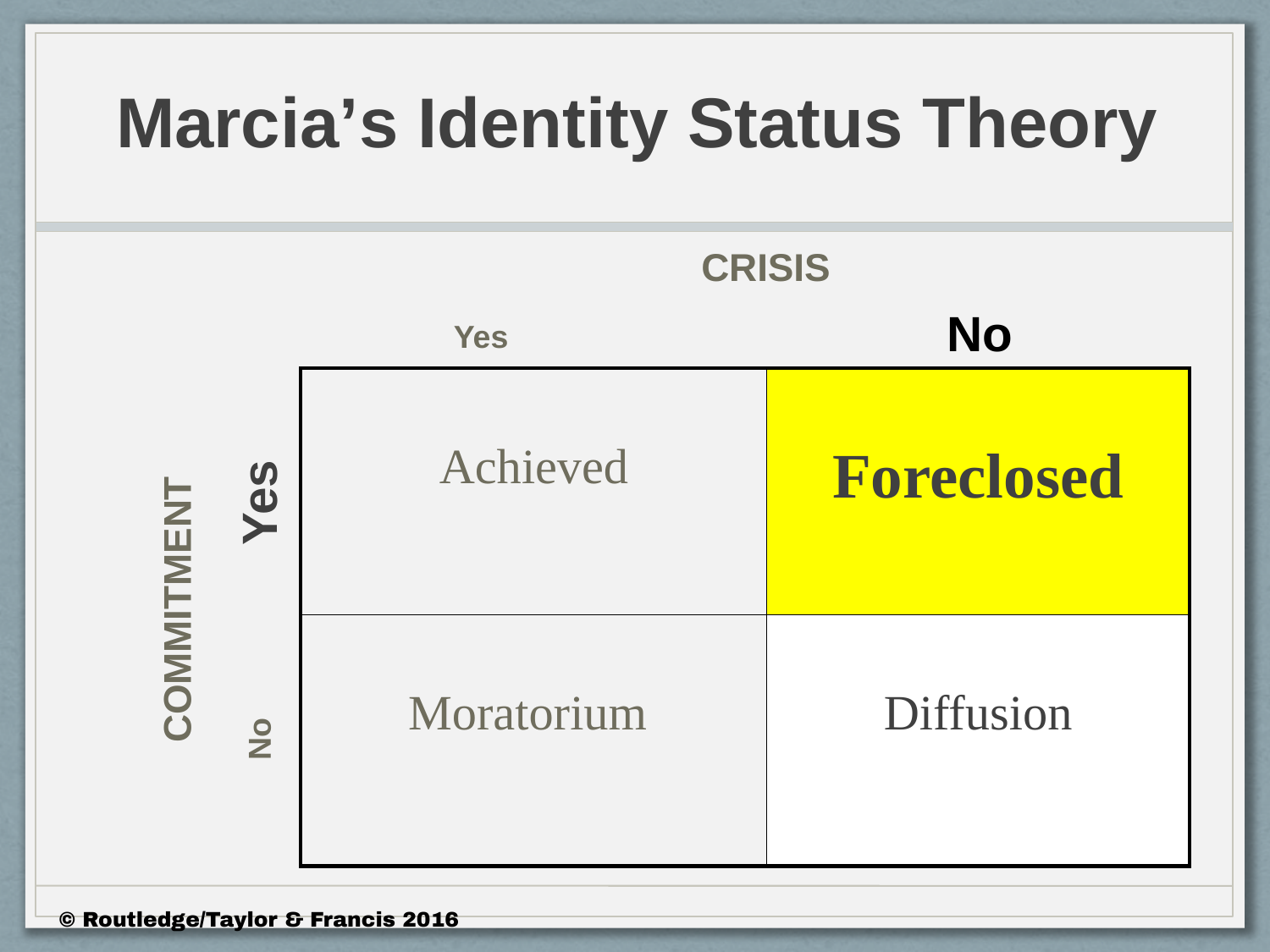

# Marcia’s Identity Status Theory
CRISIS
No
Yes
| Achieved | Foreclosed |
| --- | --- |
| Moratorium | Diffusion |
Yes
COMMITMENT
No
© Routledge/Taylor & Francis 2016